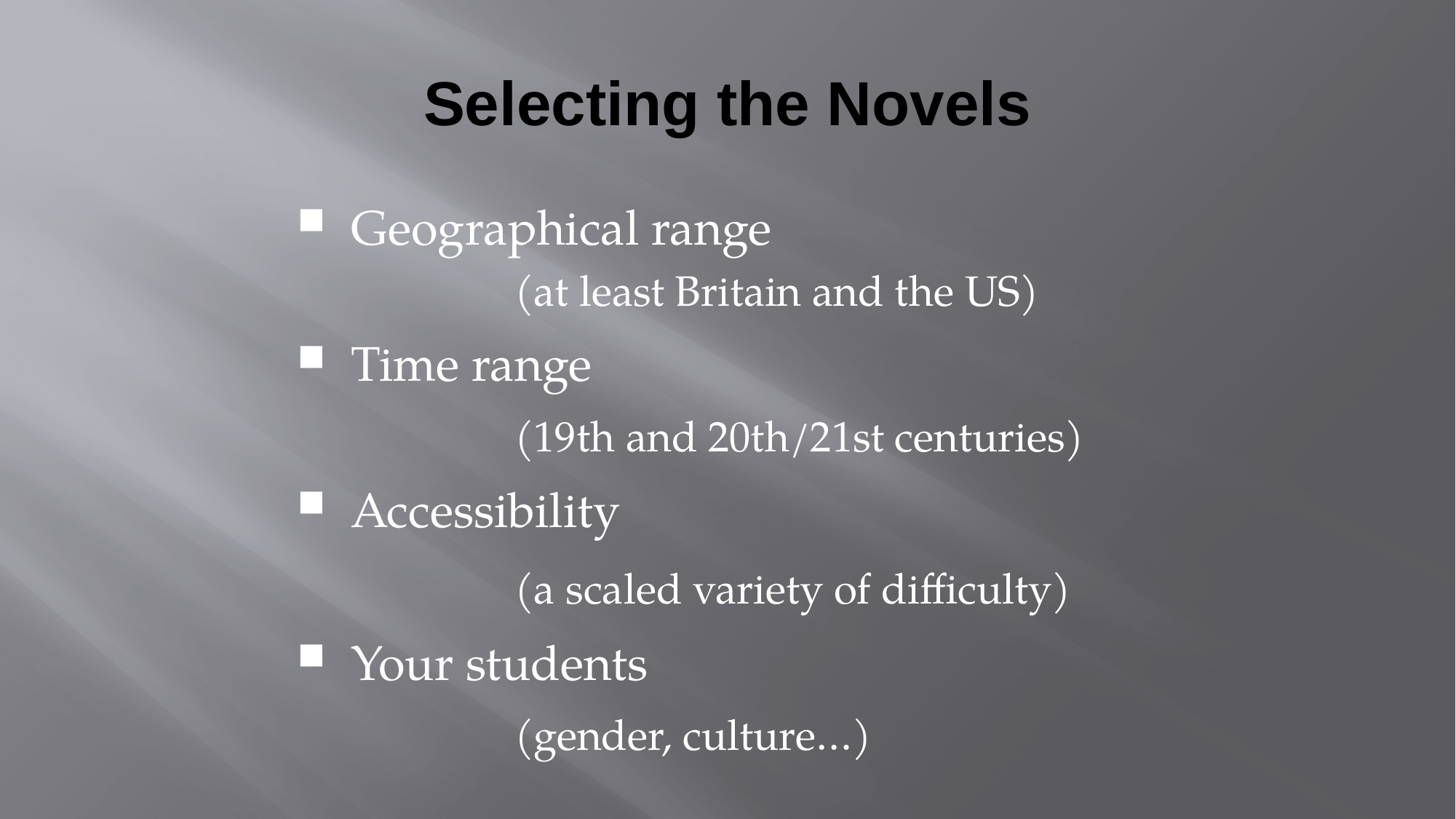

# Selecting the Novels
Geographical range
		(at least Britain and the US)
Time range
		(19th and 20th/21st centuries)
Accessibility
		(a scaled variety of difficulty)
Your students
		(gender, culture…)